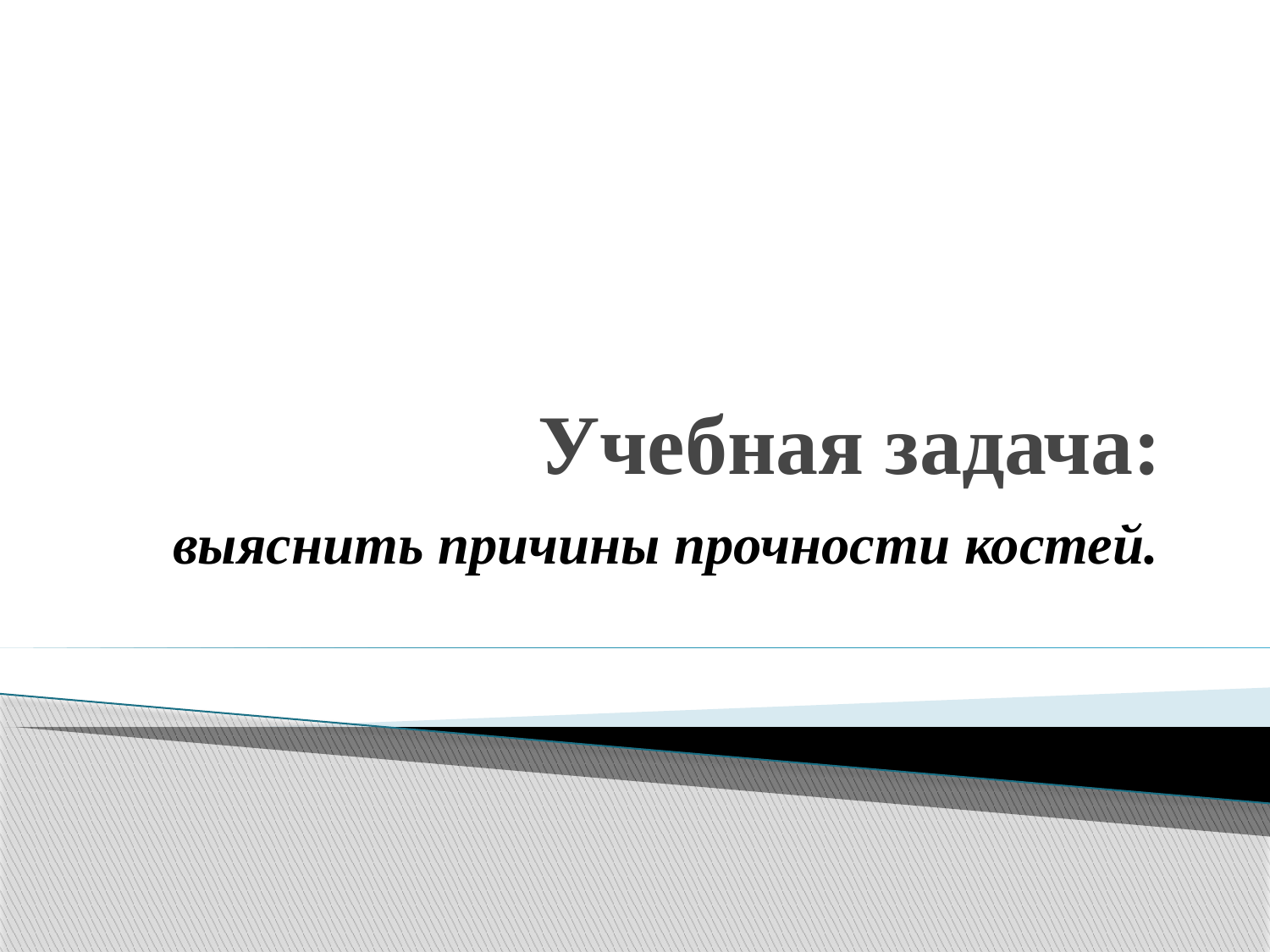

# Учебная задача:
выяснить причины прочности костей.